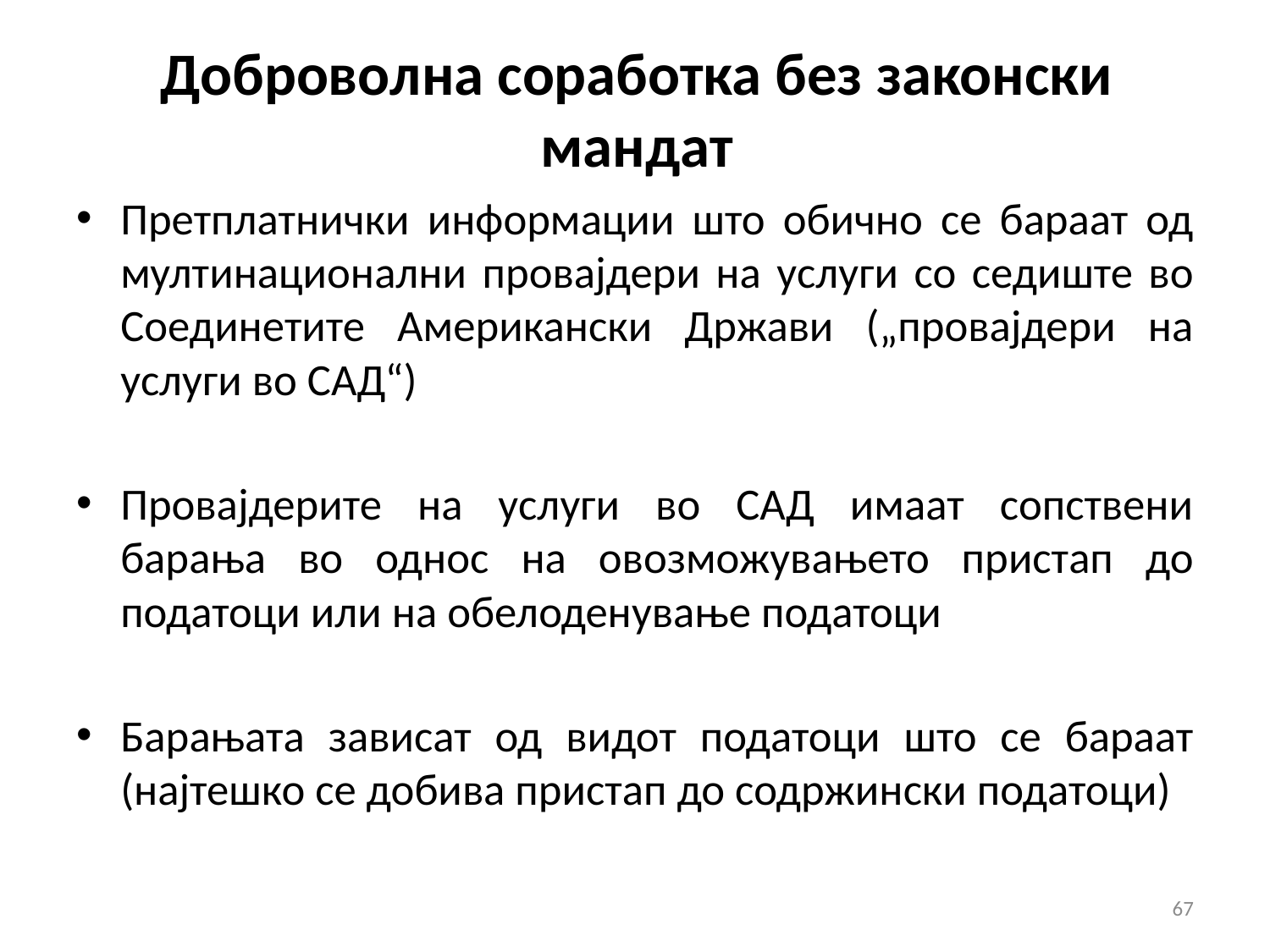

# Доброволна соработка без законски мандат
Претплатнички информации што обично се бараат од мултинационални провајдери на услуги со седиште во Соединетите Американски Држави („провајдери на услуги во САД“)

Провајдерите на услуги во САД имаат сопствени барања во однос на овозможувањето пристап до податоци или на обелоденување податоци

Барањата зависат од видот податоци што се бараат (најтешко се добива пристап до содржински податоци)
67